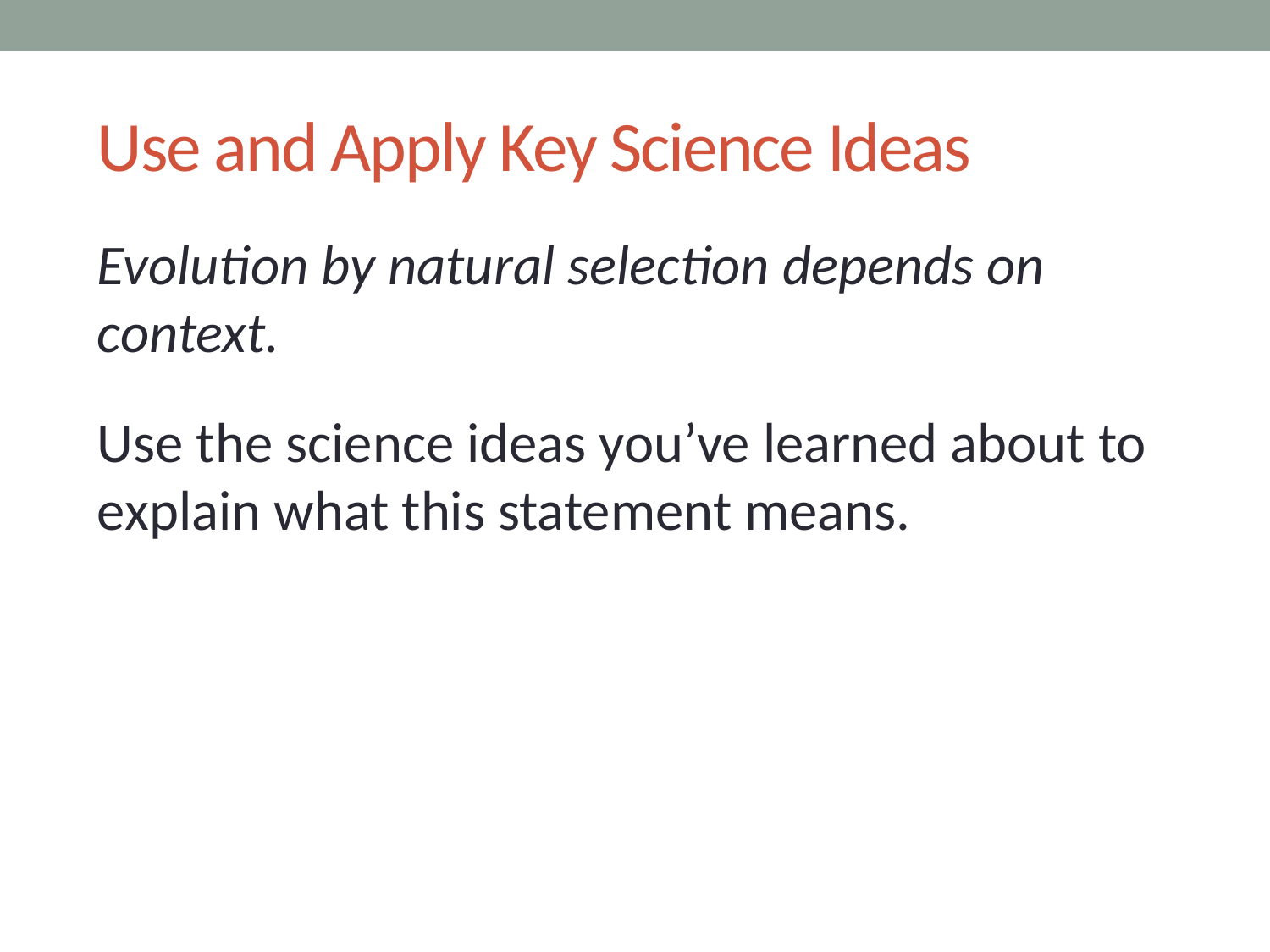

# Use and Apply Key Science Ideas
Evolution by natural selection depends on context.
Use the science ideas you’ve learned about to explain what this statement means.